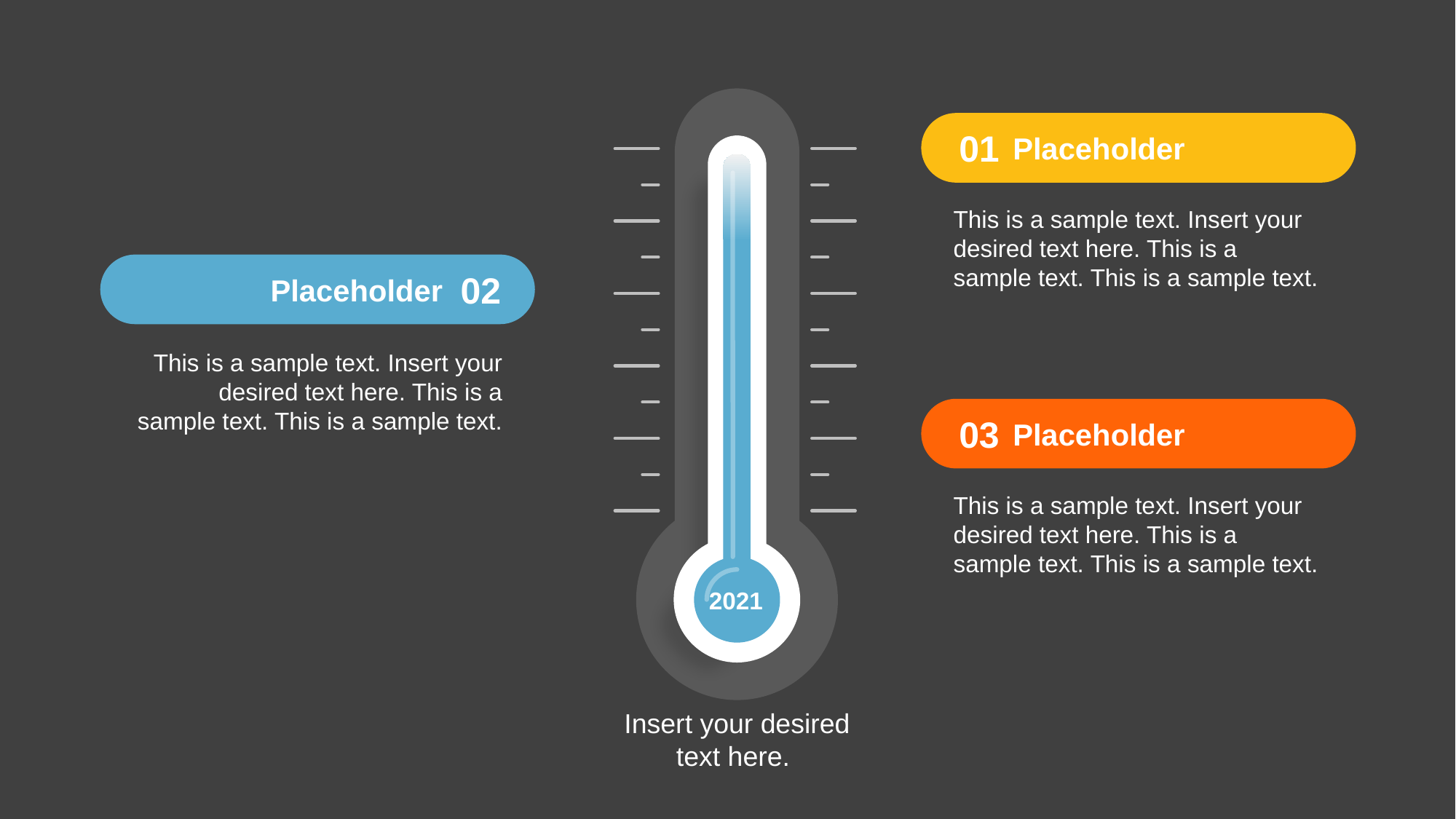

01
Placeholder

This is a sample text. Insert your desired text here. This is a sample text. This is a sample text.

02
Placeholder
This is a sample text. Insert your desired text here. This is a sample text. This is a sample text.

03
Placeholder
This is a sample text. Insert your desired text here. This is a sample text. This is a sample text.

2021
Insert your desired text here.